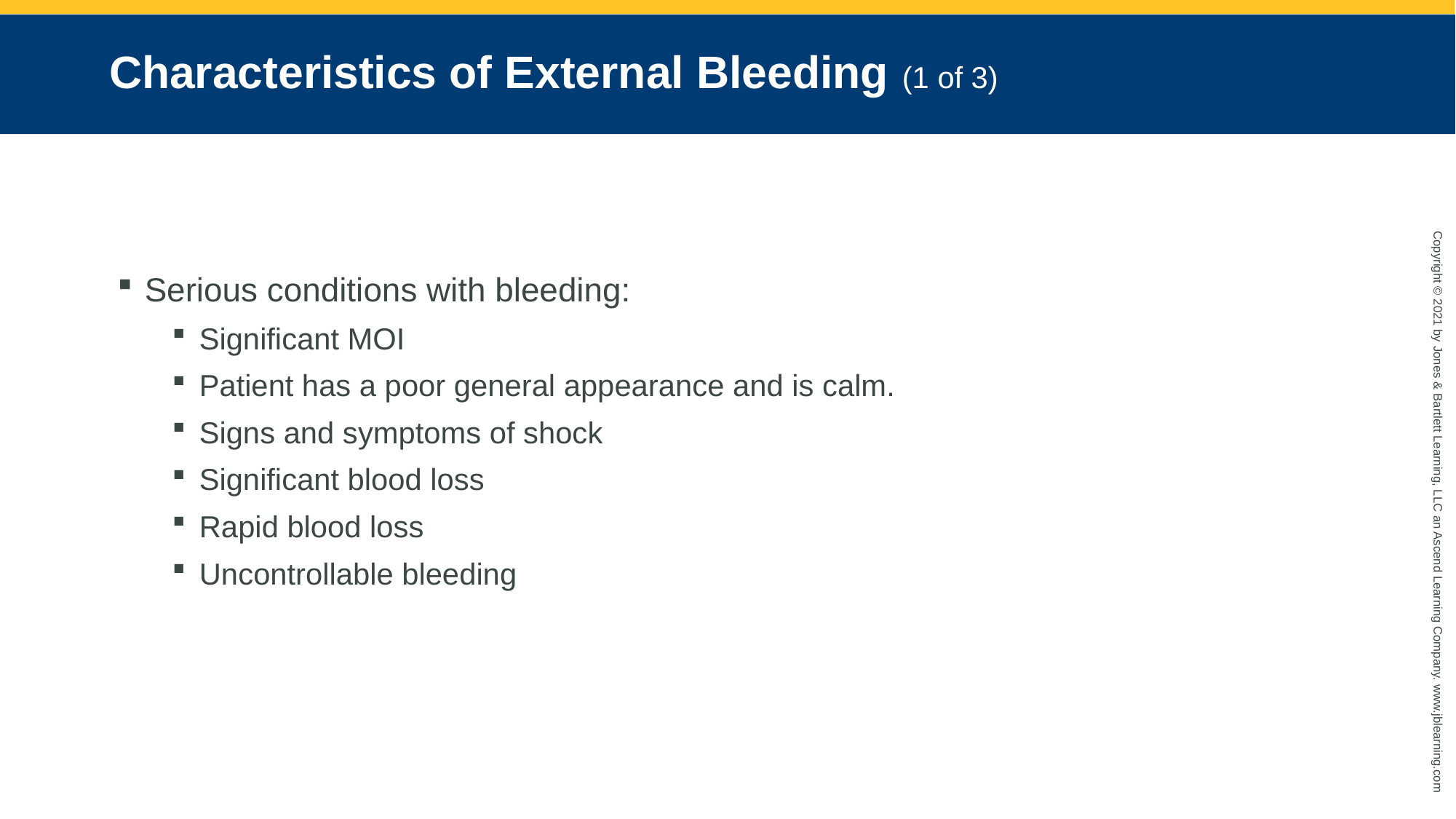

# Characteristics of External Bleeding (1 of 3)
Serious conditions with bleeding:
Significant MOI
Patient has a poor general appearance and is calm.
Signs and symptoms of shock
Significant blood loss
Rapid blood loss
Uncontrollable bleeding